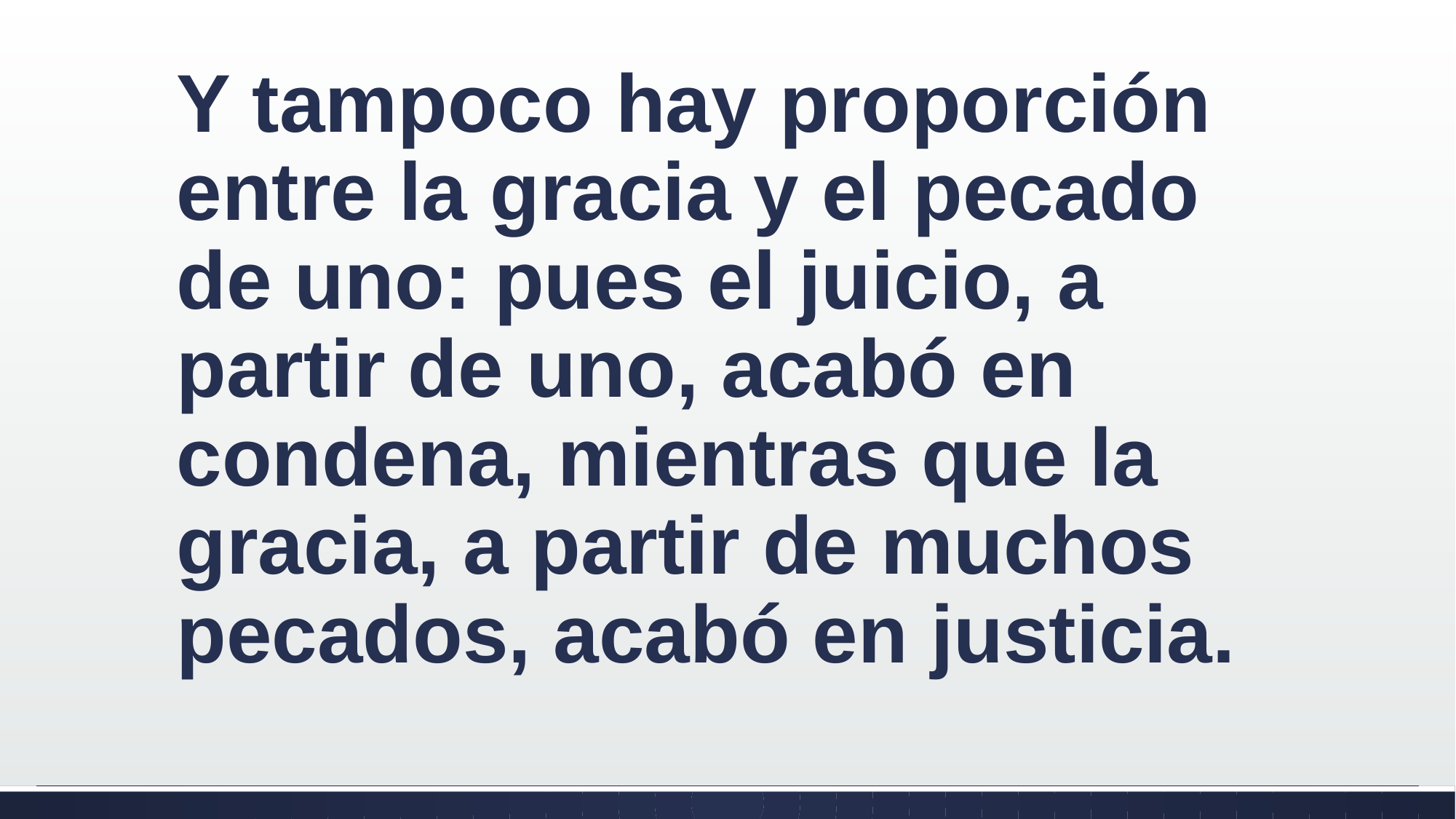

#
Y tampoco hay proporción entre la gracia y el pecado de uno: pues el juicio, a partir de uno, acabó en condena, mientras que la gracia, a partir de muchos pecados, acabó en justicia.